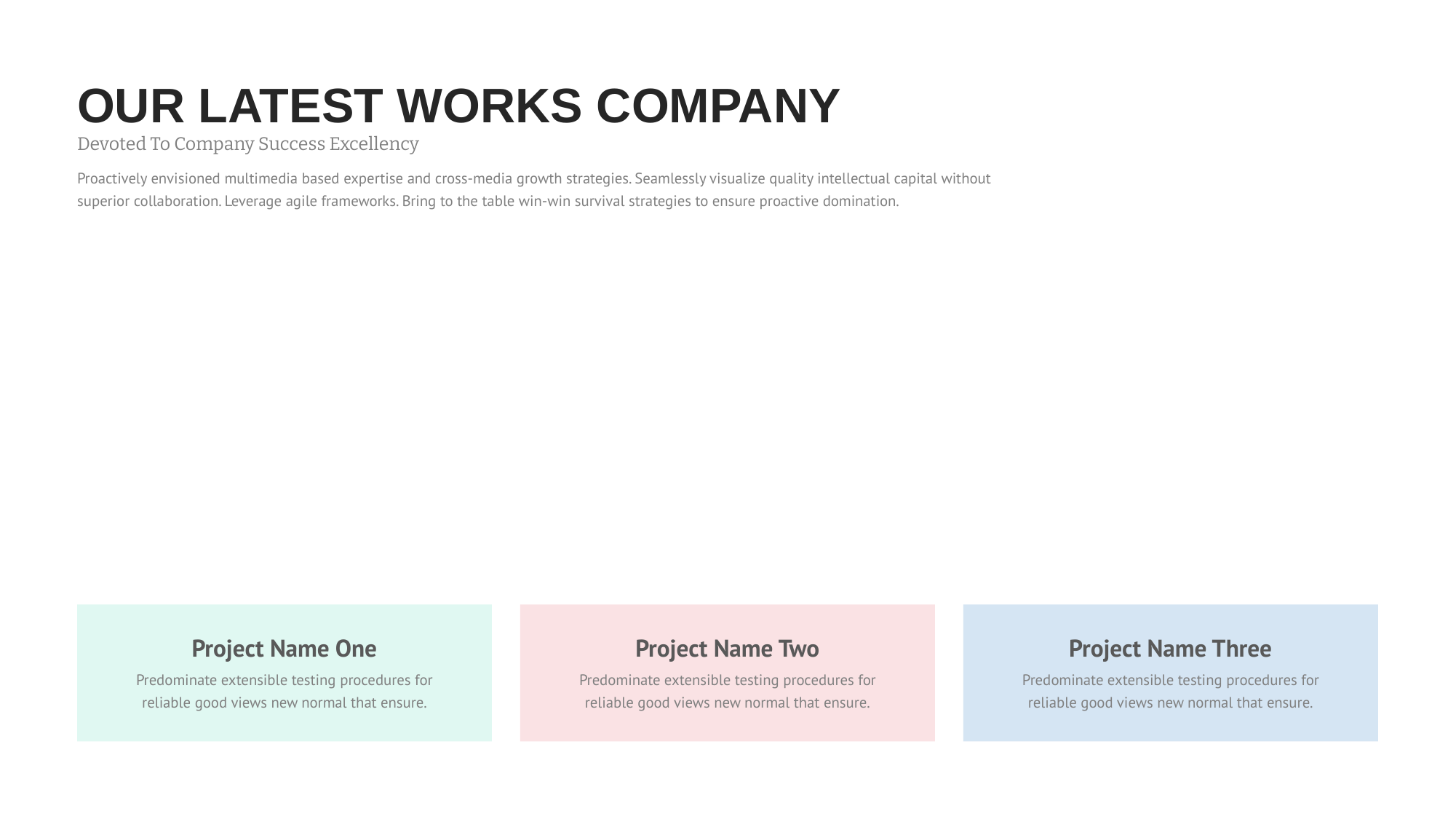

OUR LATEST WORKS COMPANY
Devoted To Company Success Excellency
Proactively envisioned multimedia based expertise and cross-media growth strategies. Seamlessly visualize quality intellectual capital without superior collaboration. Leverage agile frameworks. Bring to the table win-win survival strategies to ensure proactive domination.

Project Name One
Project Name Two
Project Name Three
Predominate extensible testing procedures for reliable good views new normal that ensure.
Predominate extensible testing procedures for reliable good views new normal that ensure.
Predominate extensible testing procedures for reliable good views new normal that ensure.